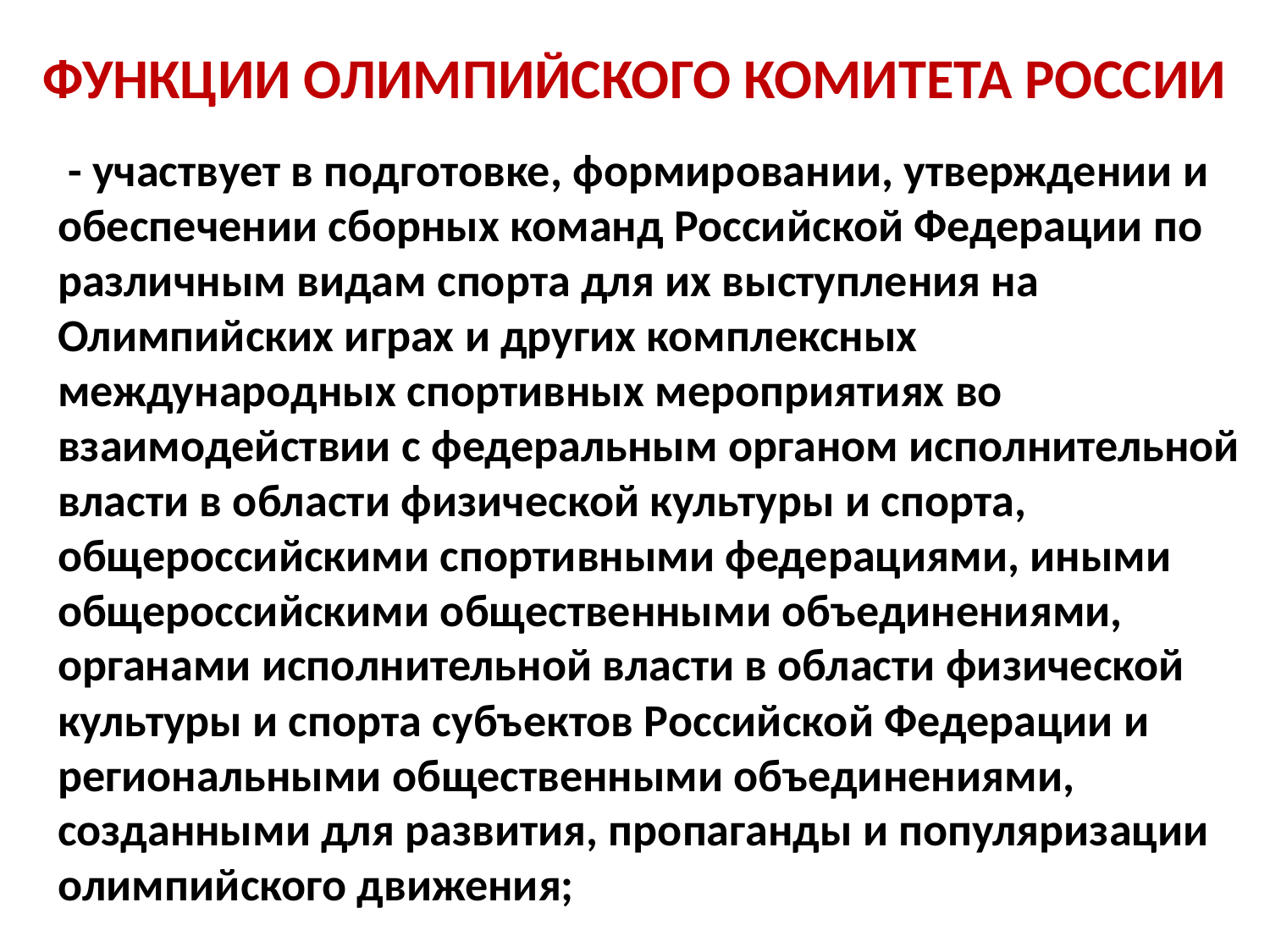

# Функции Олимпийского комитета России
 - участвует в подготовке, формировании, утверждении и обеспечении сборных команд Российской Федерации по различным видам спорта для их выступления на Олимпийских играх и других комплексных международных спортивных мероприятиях во взаимодействии с федеральным органом исполнительной власти в области физической культуры и спорта, общероссийскими спортивными федерациями, иными общероссийскими общественными объединениями, органами исполнительной власти в области физической культуры и спорта субъектов Российской Федерации и региональными общественными объединениями, созданными для развития, пропаганды и популяризации олимпийского движения;